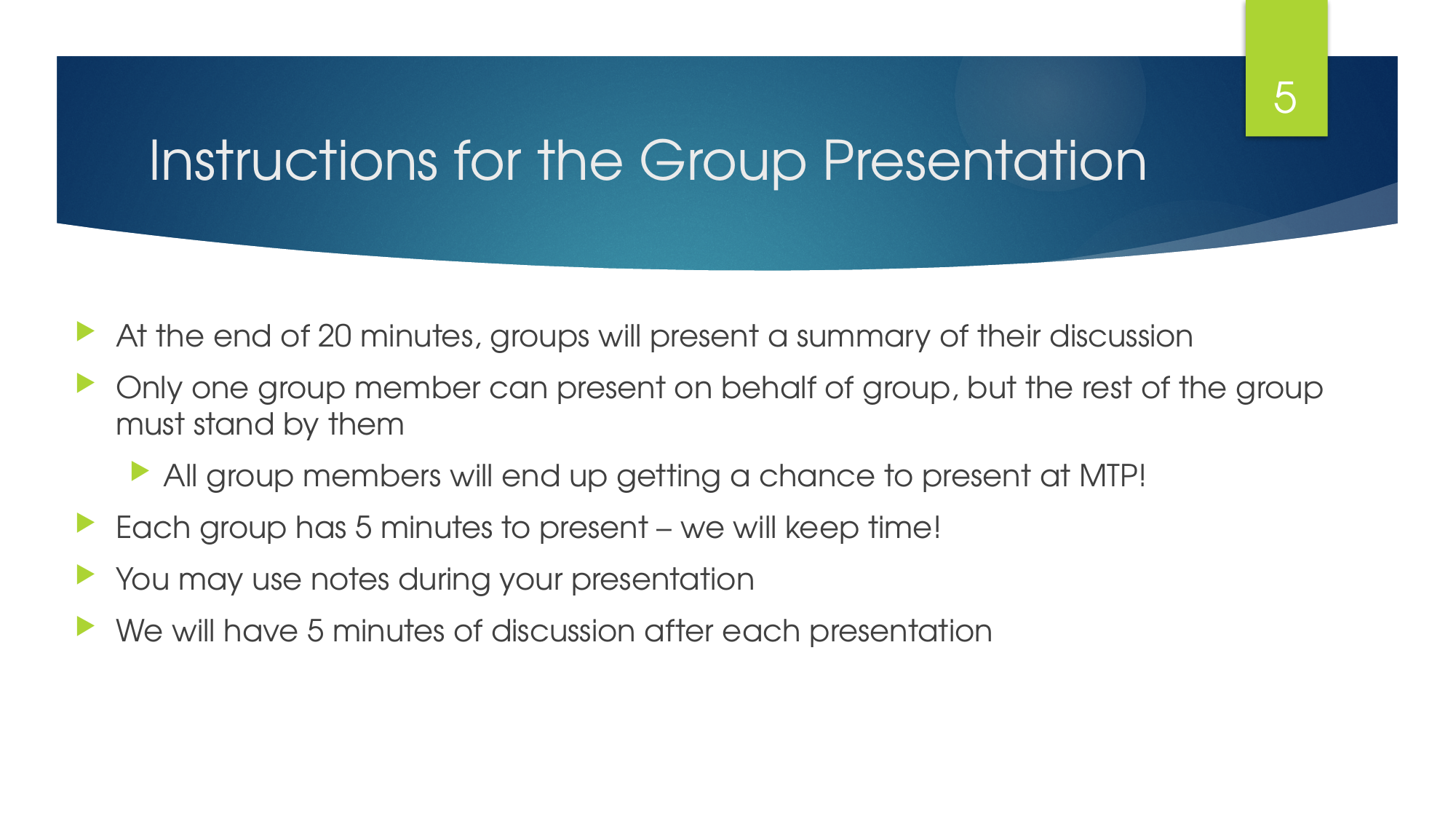

5
# Instructions for the Group Presentation
At the end of 20 minutes, groups will present a summary of their discussion
Only one group member can present on behalf of group, but the rest of the group must stand by them
All group members will end up getting a chance to present at MTP!
Each group has 5 minutes to present – we will keep time!
You may use notes during your presentation
We will have 5 minutes of discussion after each presentation